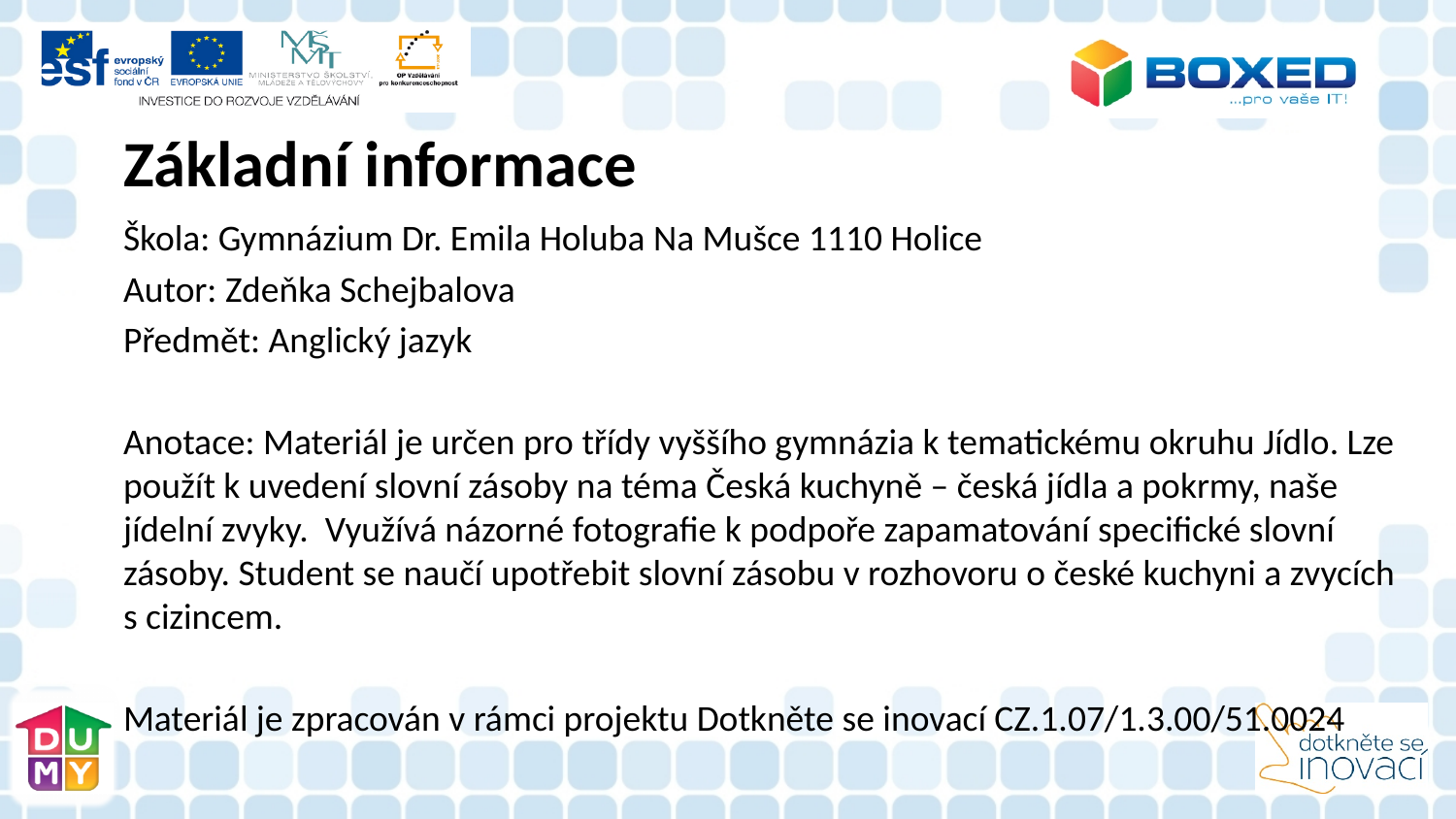

Základní informace
Škola: Gymnázium Dr. Emila Holuba Na Mušce 1110 Holice
Autor: Zdeňka Schejbalova
Předmět: Anglický jazyk

Anotace: Materiál je určen pro třídy vyššího gymnázia k tematickému okruhu Jídlo. Lze použít k uvedení slovní zásoby na téma Česká kuchyně – česká jídla a pokrmy, naše jídelní zvyky.  Využívá názorné fotografie k podpoře zapamatování specifické slovní zásoby. Student se naučí upotřebit slovní zásobu v rozhovoru o české kuchyni a zvycích s cizincem.

Materiál je zpracován v rámci projektu Dotkněte se inovací CZ.1.07/1.3.00/51.0024